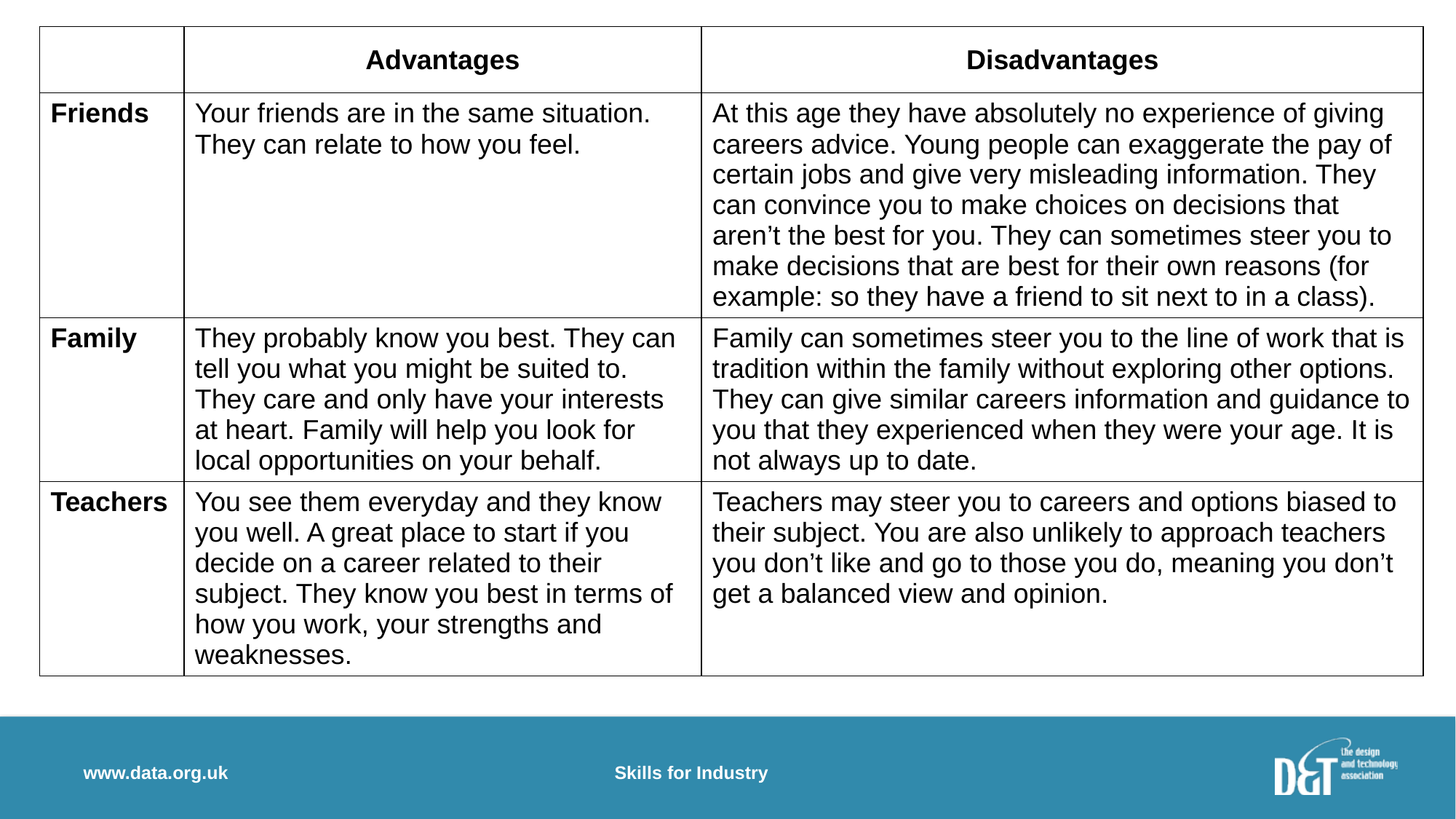

|  | Advantages | Disadvantages |
| --- | --- | --- |
| Friends | Your friends are in the same situation. They can relate to how you feel. | At this age they have absolutely no experience of giving careers advice. Young people can exaggerate the pay of certain jobs and give very misleading information. They can convince you to make choices on decisions that aren’t the best for you. They can sometimes steer you to make decisions that are best for their own reasons (for example: so they have a friend to sit next to in a class). |
| Family | They probably know you best. They can tell you what you might be suited to. They care and only have your interests at heart. Family will help you look for local opportunities on your behalf. | Family can sometimes steer you to the line of work that is tradition within the family without exploring other options. They can give similar careers information and guidance to you that they experienced when they were your age. It is not always up to date. |
| Teachers | You see them everyday and they know you well. A great place to start if you decide on a career related to their subject. They know you best in terms of how you work, your strengths and weaknesses. | Teachers may steer you to careers and options biased to their subject. You are also unlikely to approach teachers you don’t like and go to those you do, meaning you don’t get a balanced view and opinion. |